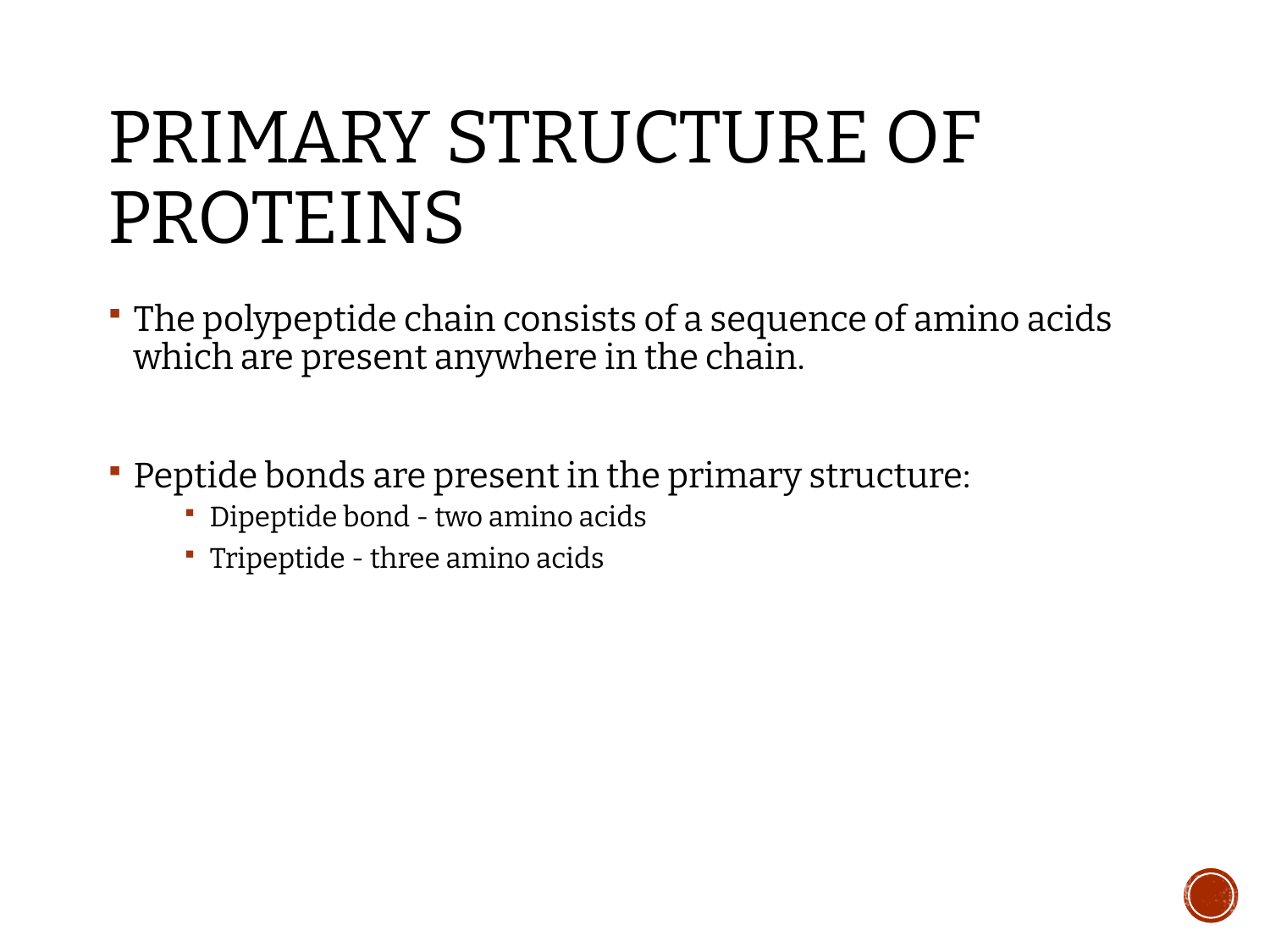

# Primary structure of proteins
The polypeptide chain consists of a sequence of amino acids which are present anywhere in the chain.

Peptide bonds are present in the primary structure:
Dipeptide bond - two amino acids
Tripeptide - three amino acids